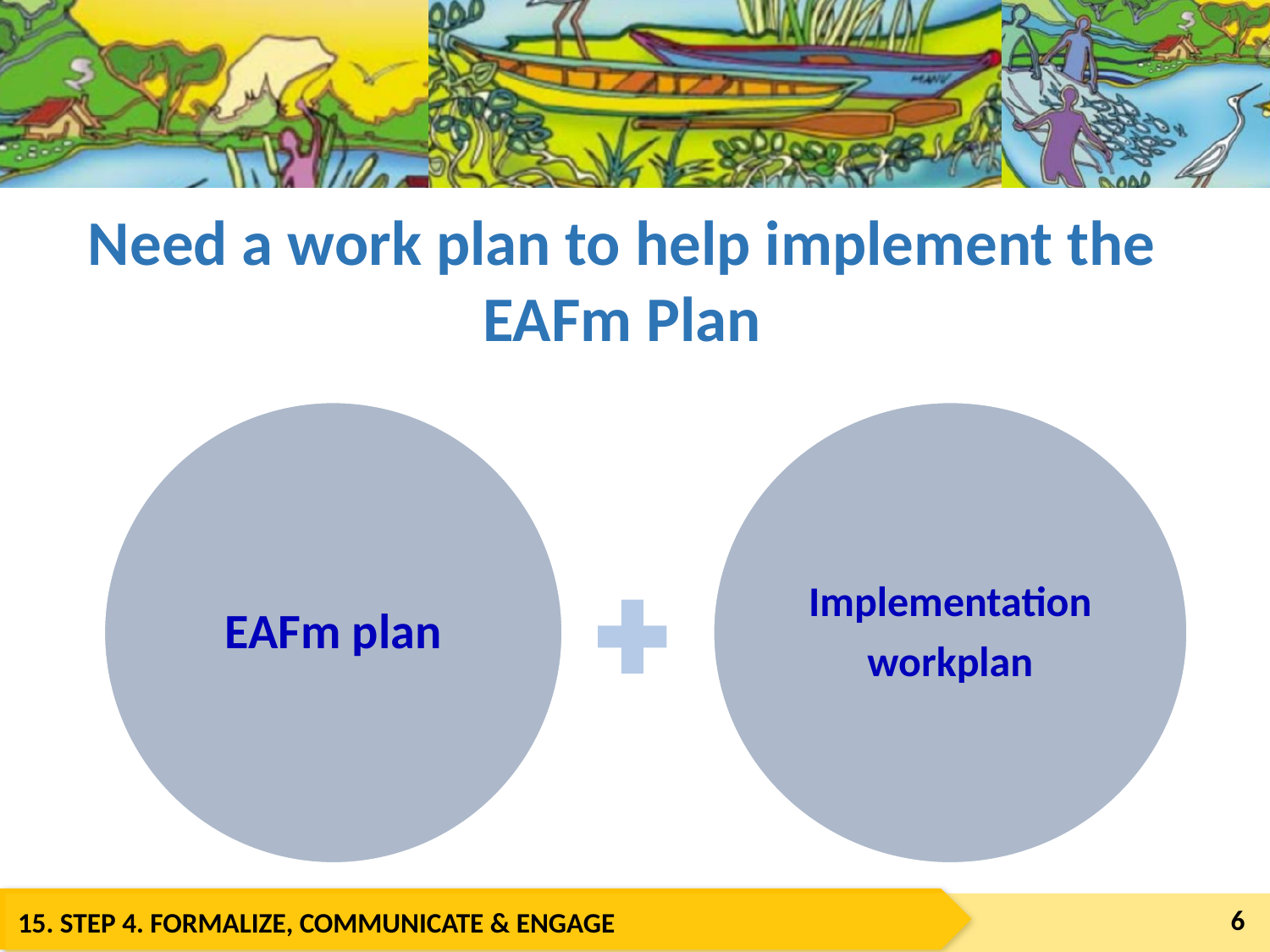

Need a work plan to help implement the EAFm Plan

EAFm plan

Implementation
workplan

6